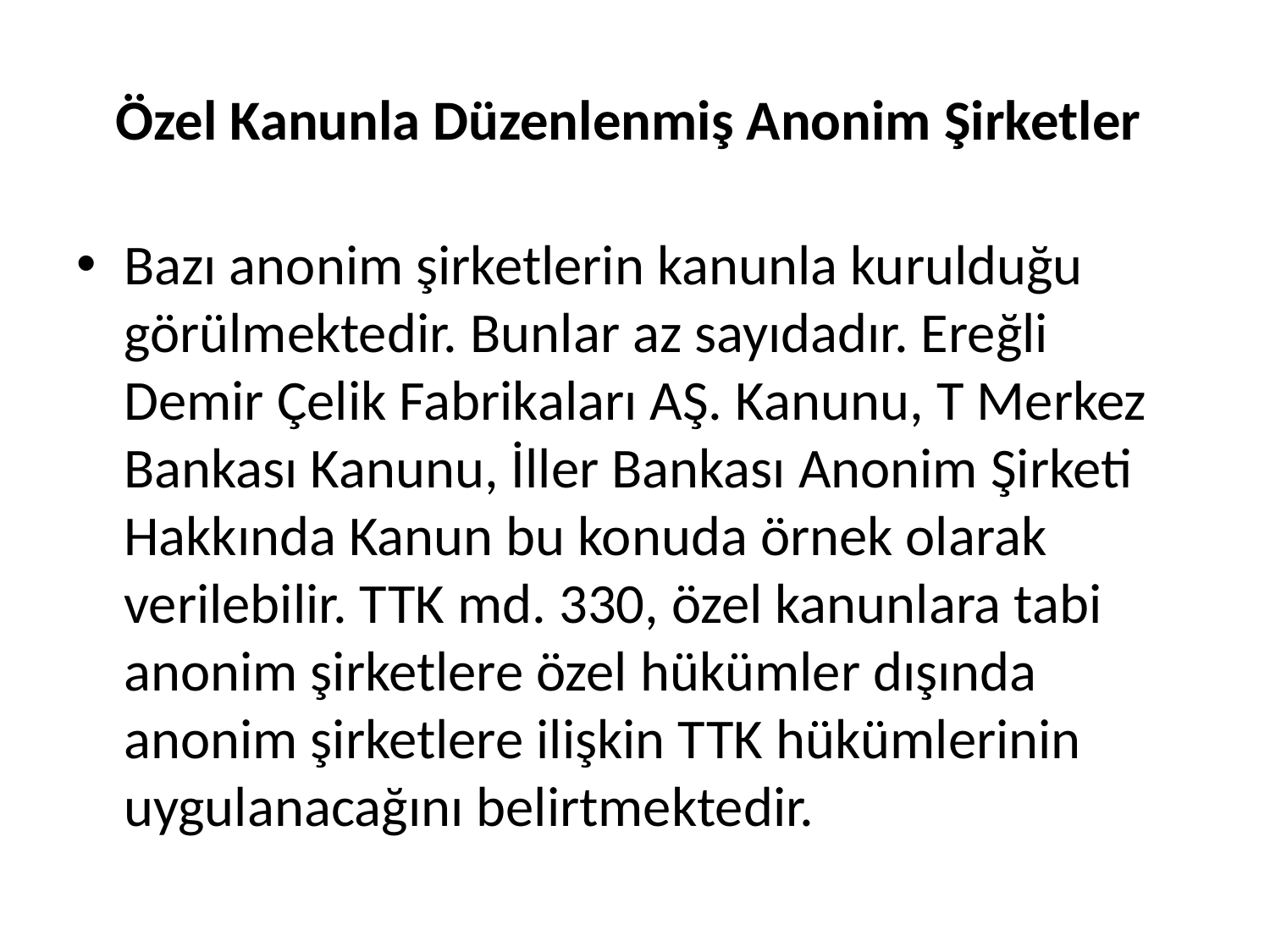

# Özel Kanunla Düzenlenmiş Anonim Şirketler
Bazı anonim şirketlerin kanunla kurulduğu görülmektedir. Bunlar az sayıdadır. Ereğli Demir Çelik Fabrikaları AŞ. Ka­nunu, T Merkez Bankası Kanunu, İller Bankası Anonim Şirketi Hakkında Kanun bu konuda örnek olarak verilebilir. TTK md. 330, özel kanunlara tabi anonim şirketlere özel hükümler dışında anonim şirketlere ilişkin TTK hükümlerinin uygulanacağını belirtmektedir.